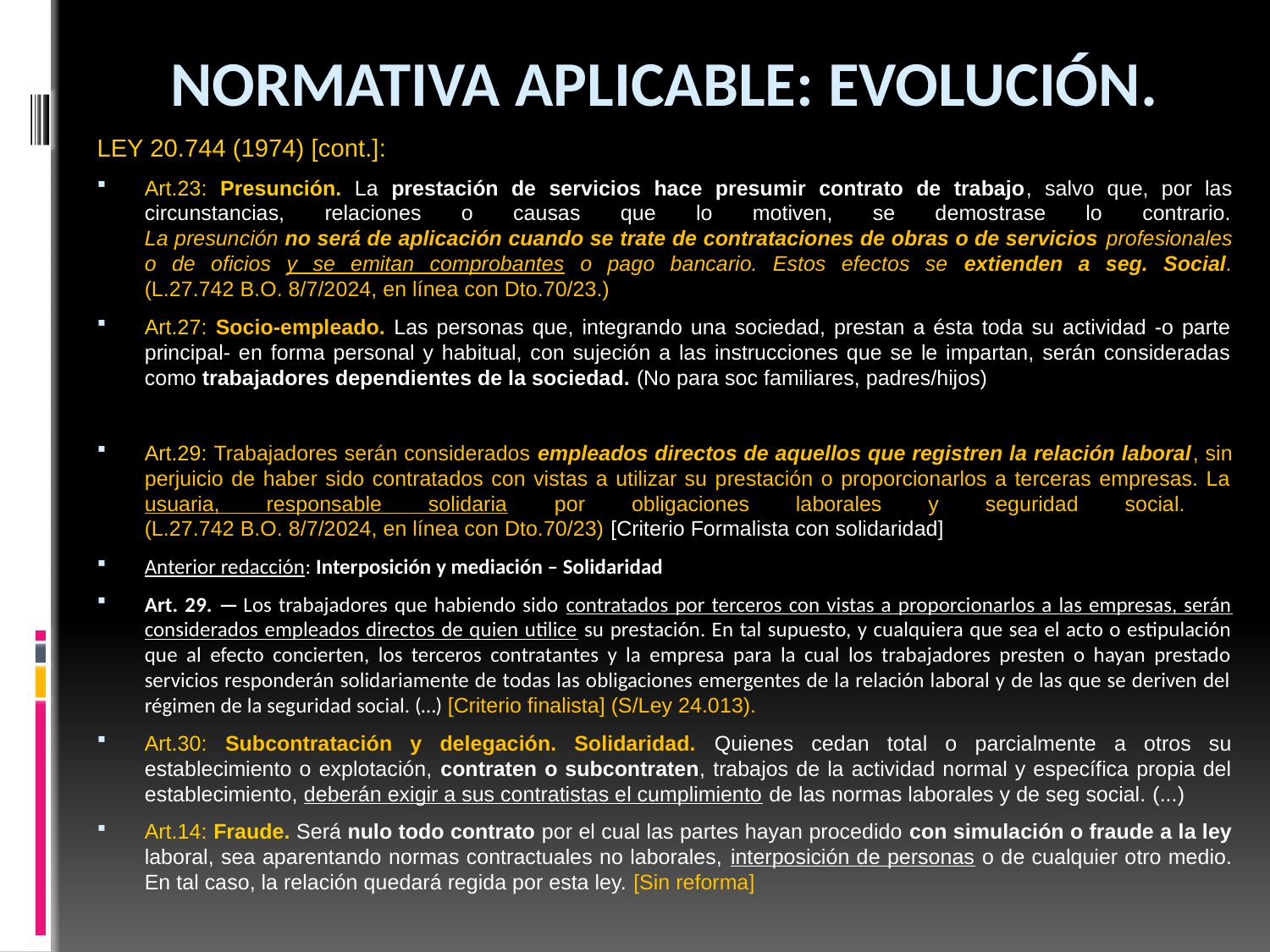

# NormATIVA Aplicable: EVOLUCIÓN.
LEY 20.744 (1974) [cont.]:
Art.23: Presunción. La prestación de servicios hace presumir contrato de trabajo, salvo que, por las circunstancias, relaciones o causas que lo motiven, se demostrase lo contrario.
La presunción no será de aplicación cuando se trate de contrataciones de obras o de servicios profesionales o de oficios y se emitan comprobantes o pago bancario. Estos efectos se extienden a seg. Social.
(L.27.742 B.O. 8/7/2024, en línea con Dto.70/23.)
Art.27: Socio-empleado. Las personas que, integrando una sociedad, prestan a ésta toda su actividad -o parte principal- en forma personal y habitual, con sujeción a las instrucciones que se le impartan, serán consideradas como trabajadores dependientes de la sociedad. (No para soc familiares, padres/hijos)

Art.29: Trabajadores serán considerados empleados directos de aquellos que registren la relación laboral, sin perjuicio de haber sido contratados con vistas a utilizar su prestación o proporcionarlos a terceras empresas. La usuaria, responsable solidaria por obligaciones laborales y seguridad social.
(L.27.742 B.O. 8/7/2024, en línea con Dto.70/23) [Criterio Formalista con solidaridad]
Anterior redacción: Interposición y mediación – Solidaridad
Art. 29. — Los trabajadores que habiendo sido contratados por terceros con vistas a proporcionarlos a las empresas, serán considerados empleados directos de quien utilice su prestación. En tal supuesto, y cualquiera que sea el acto o estipulación que al efecto concierten, los terceros contratantes y la empresa para la cual los trabajadores presten o hayan prestado servicios responderán solidariamente de todas las obligaciones emergentes de la relación laboral y de las que se deriven del régimen de la seguridad social. (…) [Criterio finalista] (S/Ley 24.013).
Art.30: Subcontratación y delegación. Solidaridad. Quienes cedan total o parcialmente a otros su establecimiento o explotación, contraten o subcontraten, trabajos de la actividad normal y específica propia del establecimiento, deberán exigir a sus contratistas el cumplimiento de las normas laborales y de seg social. (...)
Art.14: Fraude. Será nulo todo contrato por el cual las partes hayan procedido con simulación o fraude a la ley laboral, sea aparentando normas contractuales no laborales, interposición de personas o de cualquier otro medio. En tal caso, la relación quedará regida por esta ley. [Sin reforma]